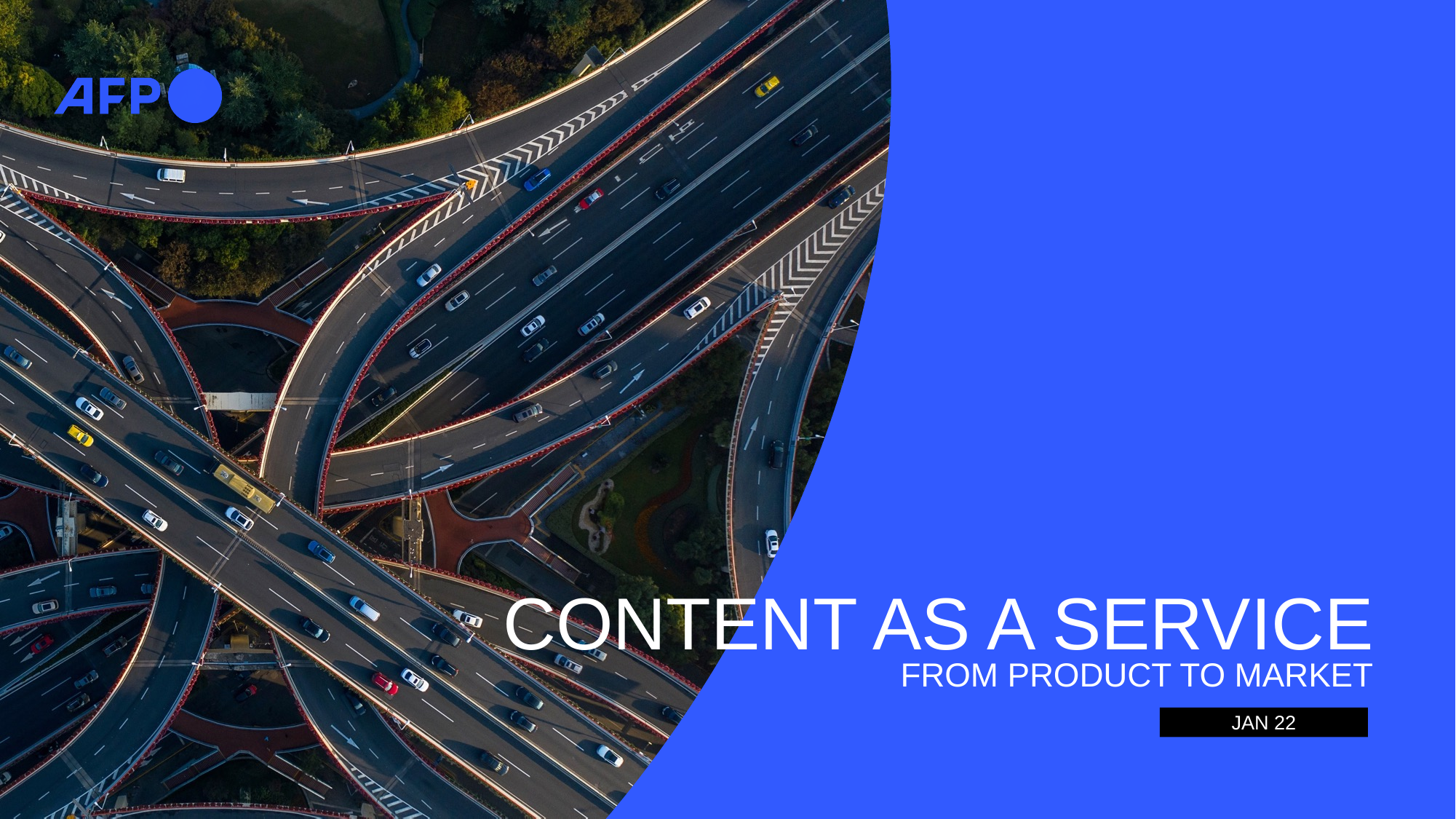

# Content as a service from product to market
JAN 22